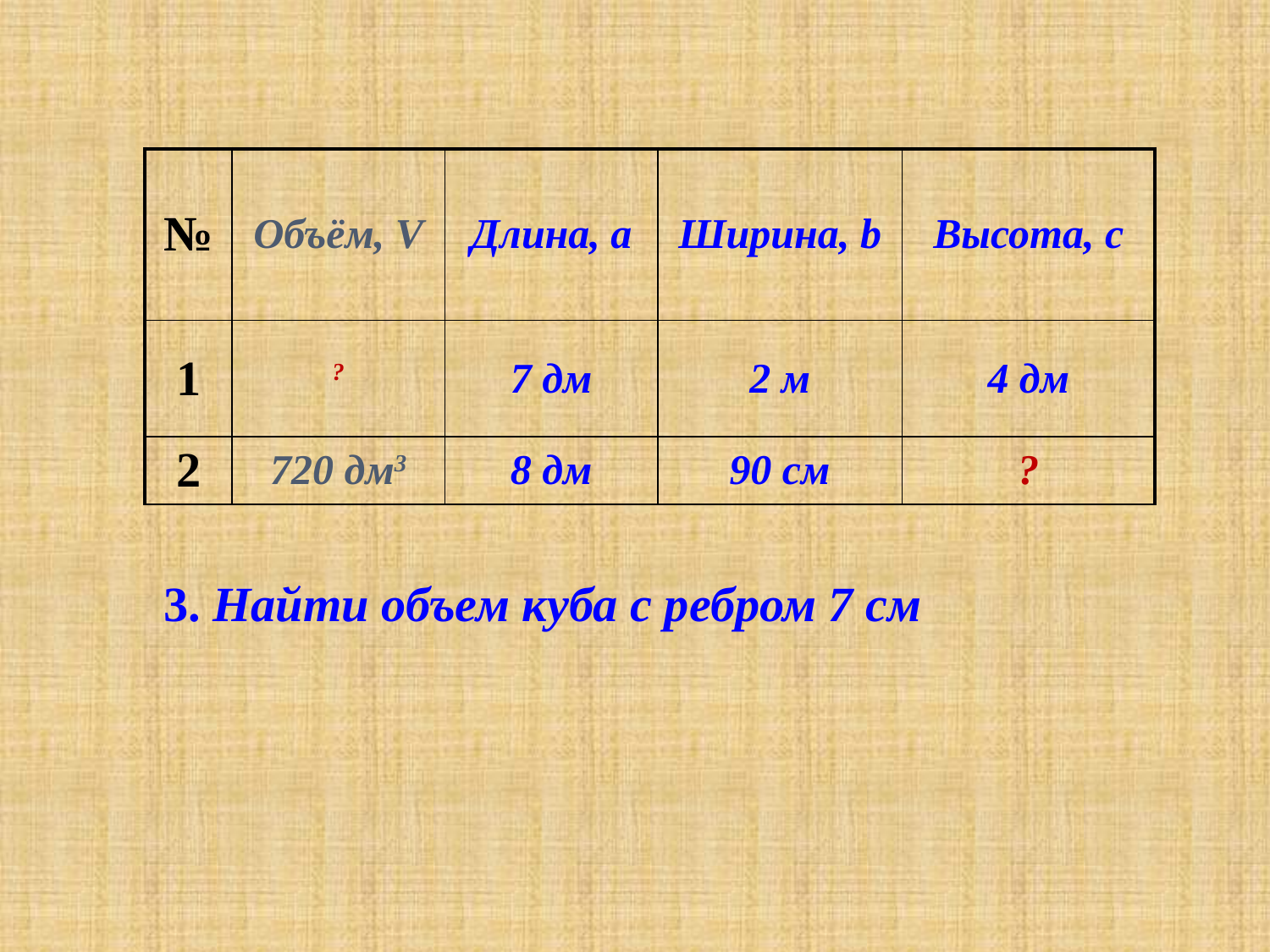

| № | Объём, V | Длина, a | Ширина, b | Высота, с |
| --- | --- | --- | --- | --- |
| 1 | ? | 7 дм | 2 м | 4 дм |
| 2 | 720 дм3 | 8 дм | 90 см | ? |

3. Найти объем куба с ребром 7 см